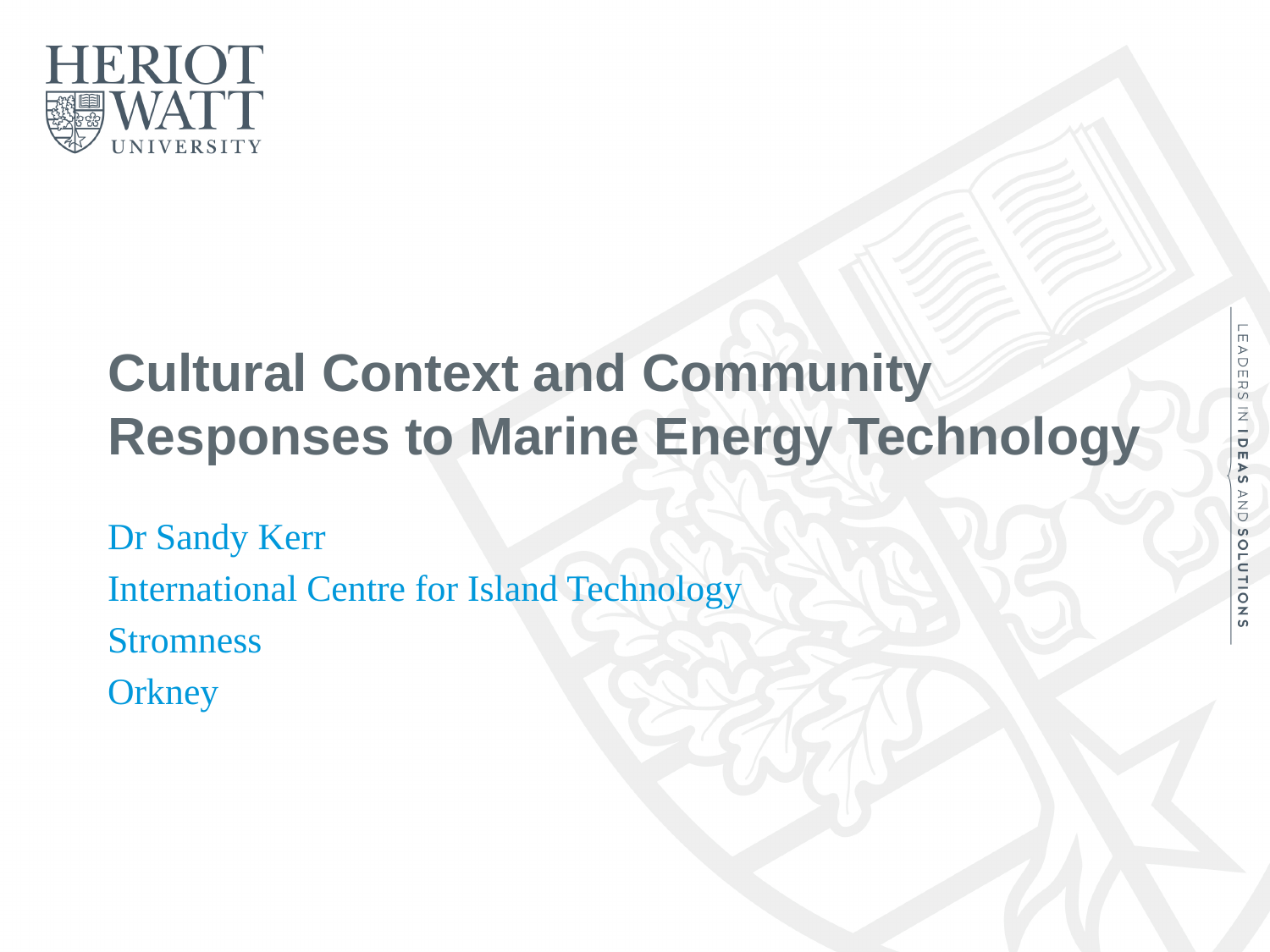

# Cultural Context and Community Responses to Marine Energy Technology
Dr Sandy Kerr
International Centre for Island Technology
Stromness
Orkney